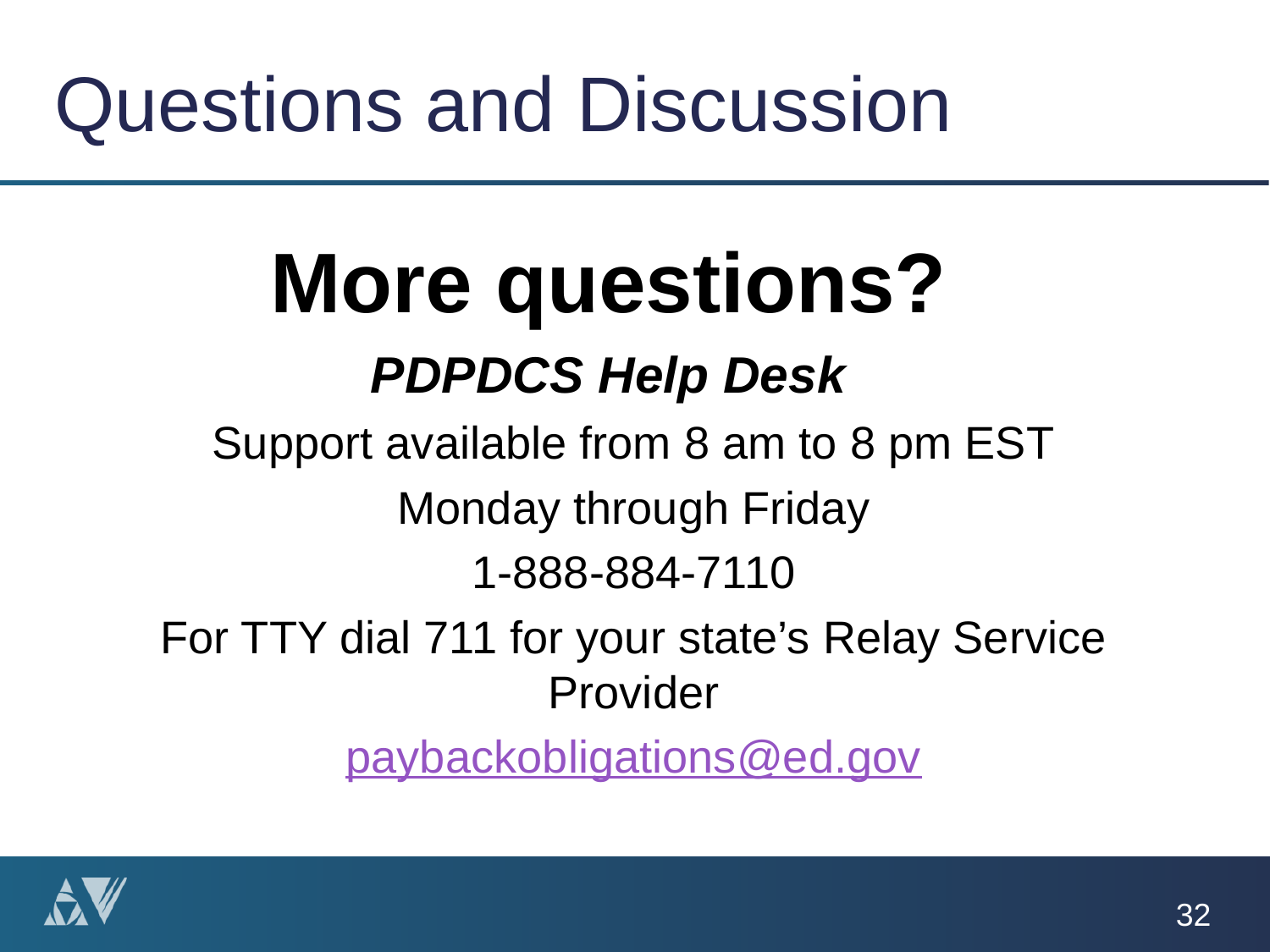

# Questions and Discussion
More questions?
PDPDCS Help Desk
Support available from 8 am to 8 pm EST
Monday through Friday
1-888-884-7110
For TTY dial 711 for your state’s Relay Service Provider
paybackobligations@ed.gov

32